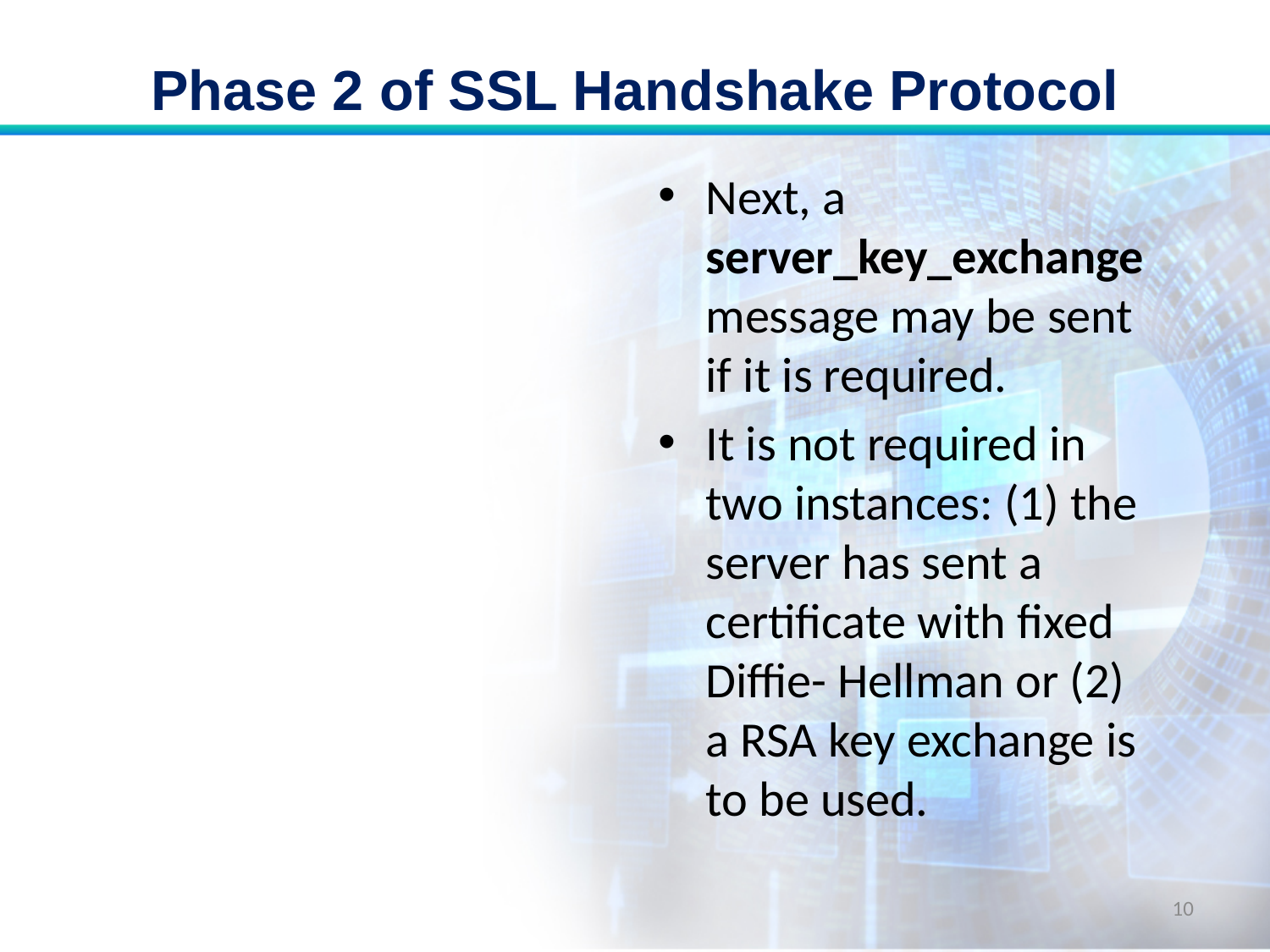

# Phase 2 of SSL Handshake Protocol
Next, a server_key_exchange message may be sent if it is required.
It is not required in two instances: (1) the server has sent a certificate with fixed Diffie- Hellman or (2) a RSA key exchange is to be used.
10